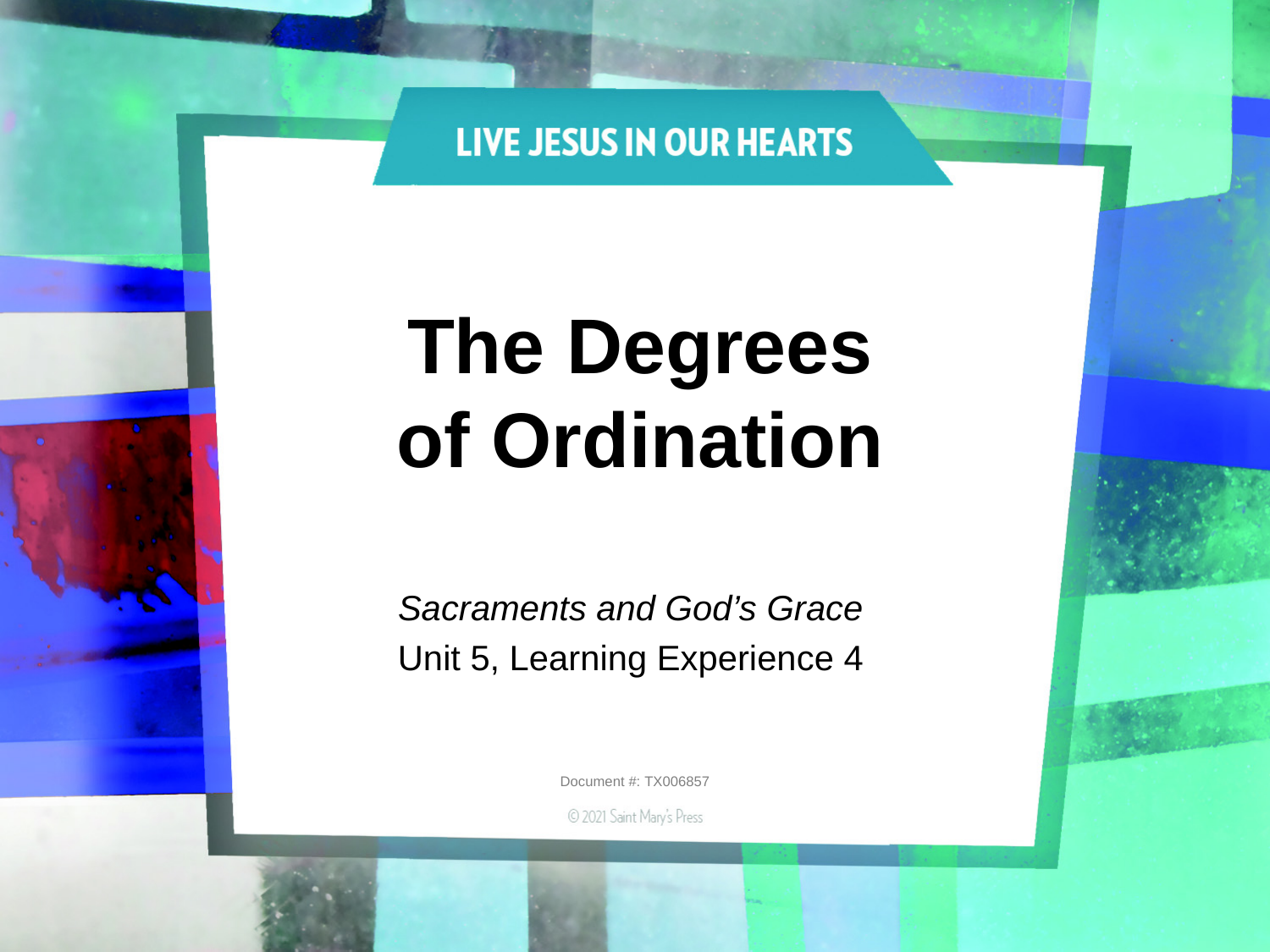

# The Degrees of Ordination
Sacraments and God’s Grace
Unit 5, Learning Experience 4
Document #: TX006857